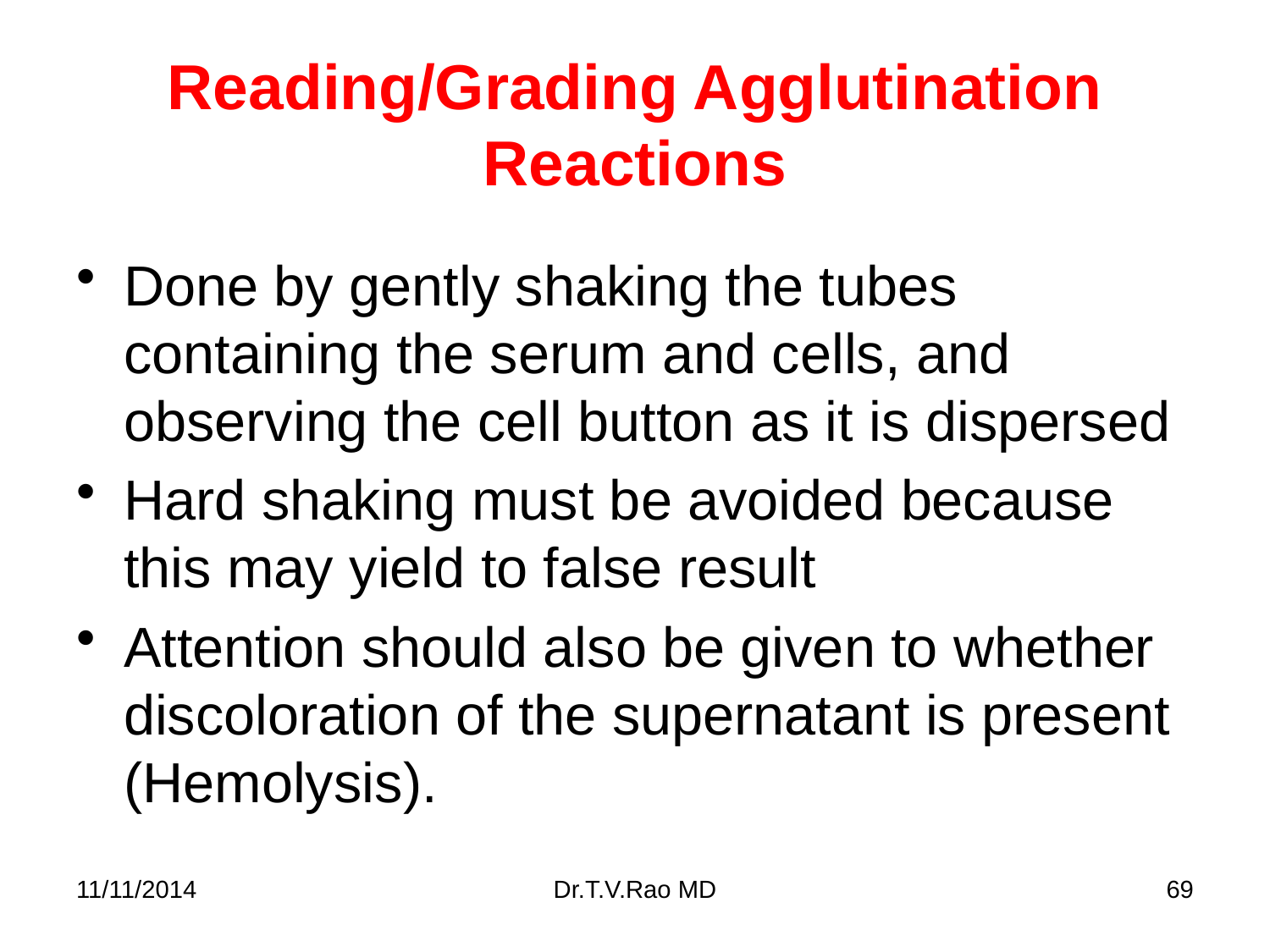

# Reading/Grading Agglutination Reactions
Done by gently shaking the tubes containing the serum and cells, and observing the cell button as it is dispersed
Hard shaking must be avoided because this may yield to false result
Attention should also be given to whether discoloration of the supernatant is present (Hemolysis).

11/11/2014
Dr.T.V.Rao MD
69